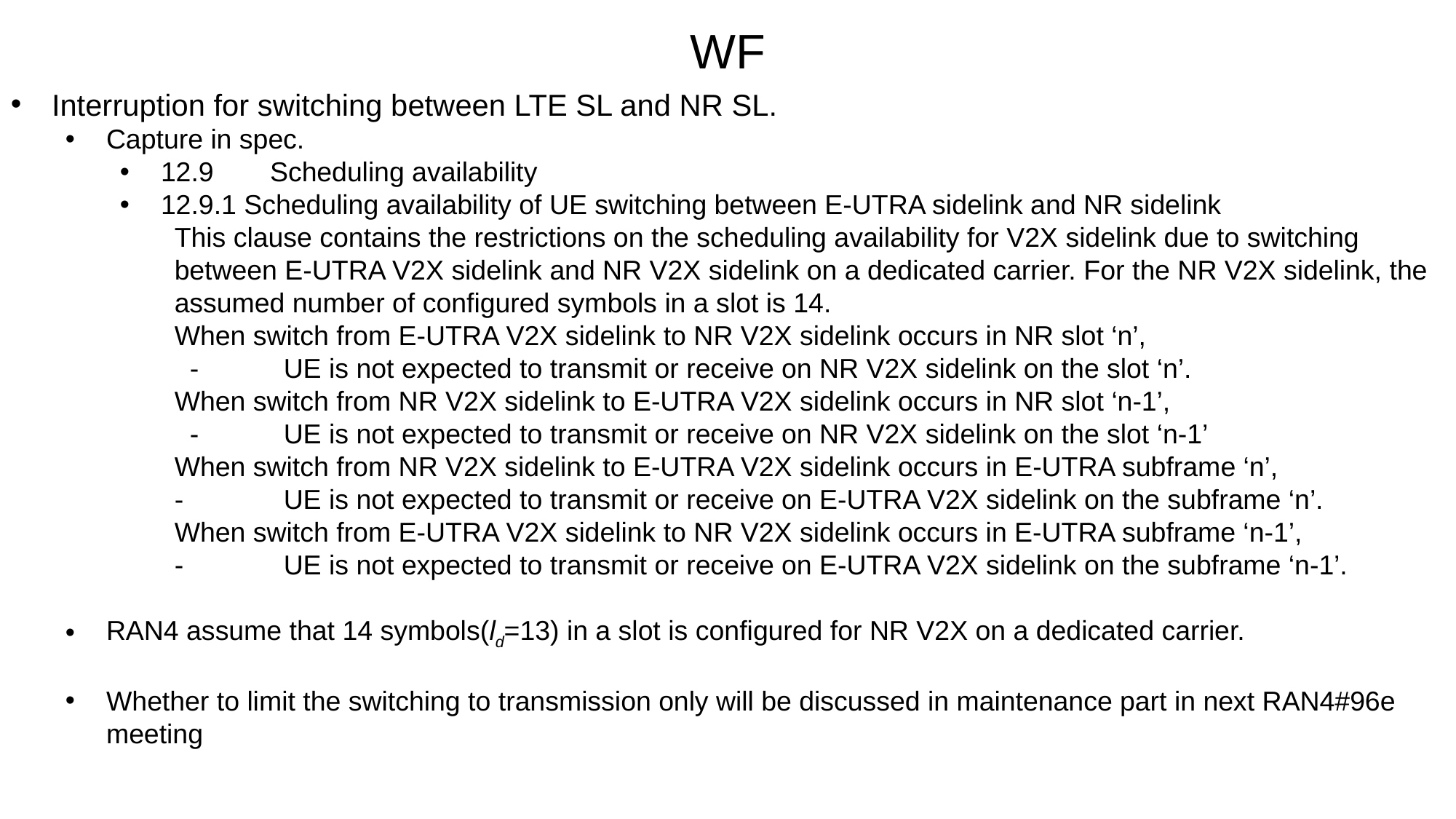

WF
Interruption for switching between LTE SL and NR SL.
Capture in spec.
12.9	Scheduling availability
12.9.1 Scheduling availability of UE switching between E-UTRA sidelink and NR sidelink
This clause contains the restrictions on the scheduling availability for V2X sidelink due to switching between E-UTRA V2X sidelink and NR V2X sidelink on a dedicated carrier. For the NR V2X sidelink, the assumed number of configured symbols in a slot is 14.
When switch from E-UTRA V2X sidelink to NR V2X sidelink occurs in NR slot ‘n’,
  -	UE is not expected to transmit or receive on NR V2X sidelink on the slot ‘n’.
When switch from NR V2X sidelink to E-UTRA V2X sidelink occurs in NR slot ‘n-1’,
  -	UE is not expected to transmit or receive on NR V2X sidelink on the slot ‘n-1’
When switch from NR V2X sidelink to E-UTRA V2X sidelink occurs in E-UTRA subframe ‘n’,
-	UE is not expected to transmit or receive on E-UTRA V2X sidelink on the subframe ‘n’.
When switch from E-UTRA V2X sidelink to NR V2X sidelink occurs in E-UTRA subframe ‘n-1’,
-	UE is not expected to transmit or receive on E-UTRA V2X sidelink on the subframe ‘n-1’.

RAN4 assume that 14 symbols(ld=13) in a slot is configured for NR V2X on a dedicated carrier.

Whether to limit the switching to transmission only will be discussed in maintenance part in next RAN4#96e meeting